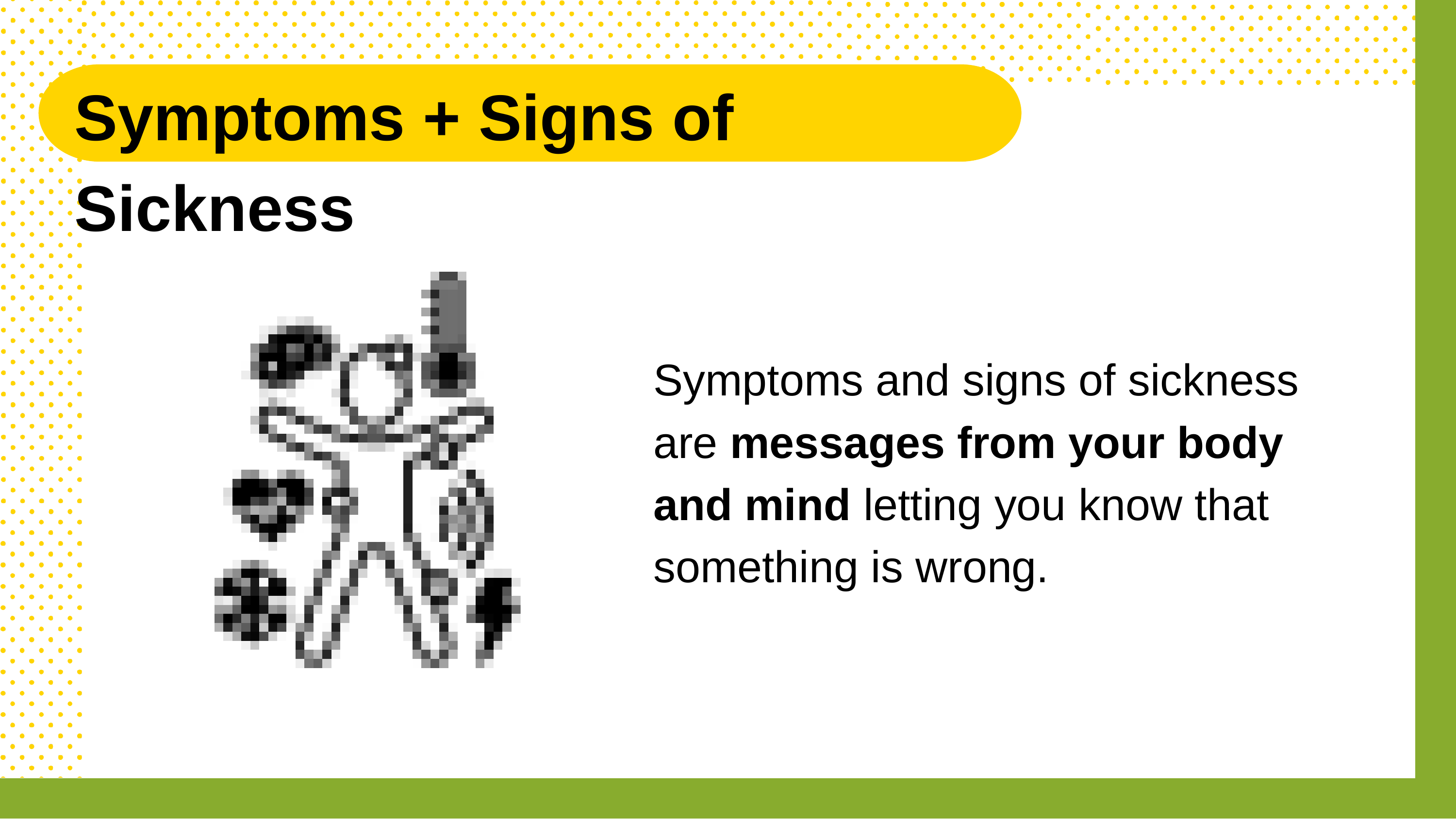

Symptoms + Signs of Sickness

Symptoms and signs of sickness are messages from your body and mind letting you know that something is wrong.